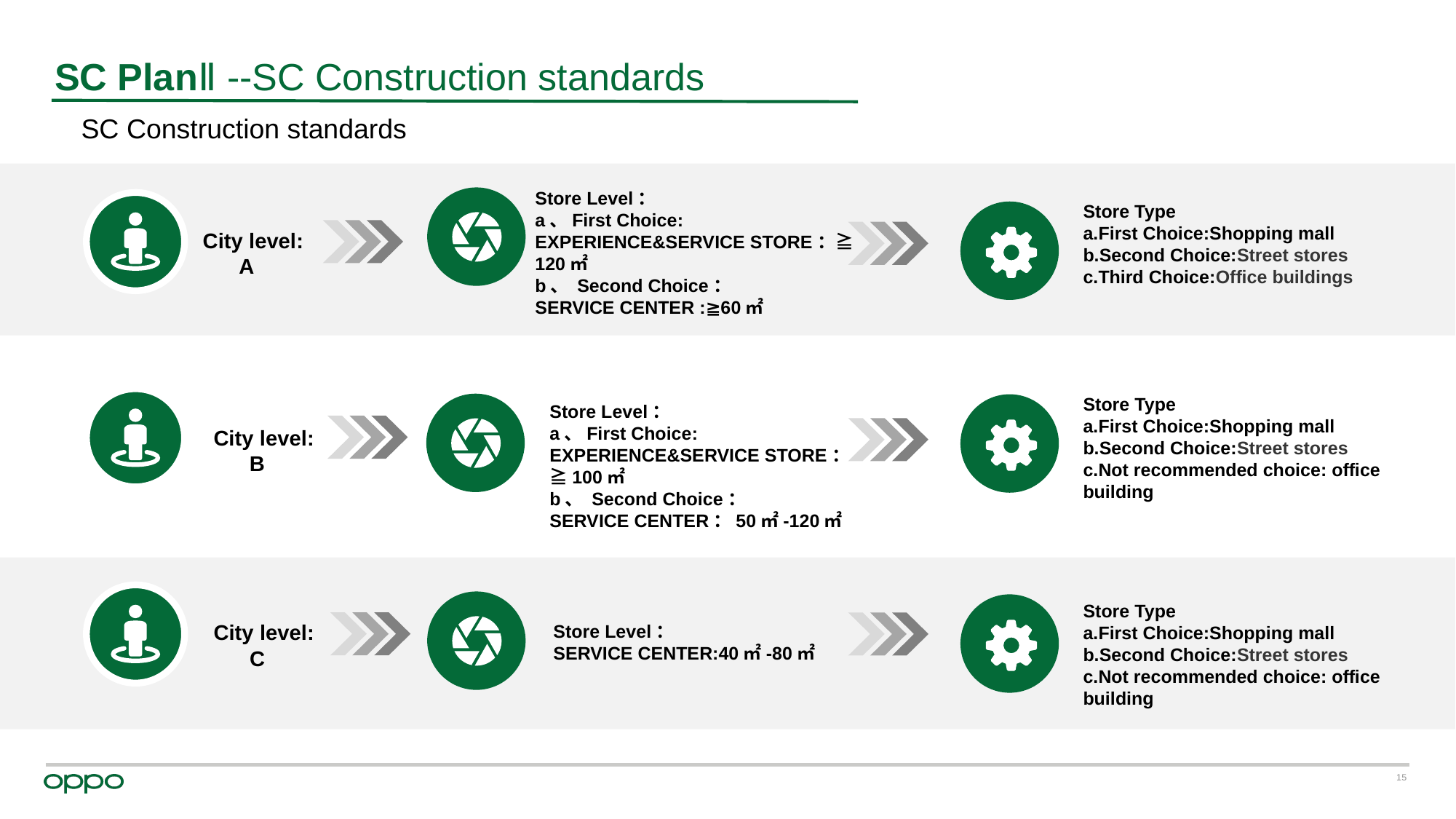

SC PlanⅡ --SC Construction standards
SC Construction standards

City level:
      A

Store Level：
a、First Choice:
EXPERIENCE&SERVICE STORE：≧120㎡
b、 Second Choice：
SERVICE CENTER :≧60㎡

Store Type
a.First Choice:Shopping mall
b.Second Choice:Street stores
c.Third Choice:Office buildings

Store Type
a.First Choice:Shopping mall
b.Second Choice:Street stores
c.Not recommended choice: office building

Store Level：
a、First Choice:
EXPERIENCE&SERVICE STORE：≧100㎡
b、 Second Choice：
SERVICE CENTER：50㎡-120㎡

City level:
      B

Store Type
a.First Choice:Shopping mall
b.Second Choice:Street stores
c.Not recommended choice: office building

City level:
      C
Store Level：
SERVICE CENTER:40㎡-80㎡